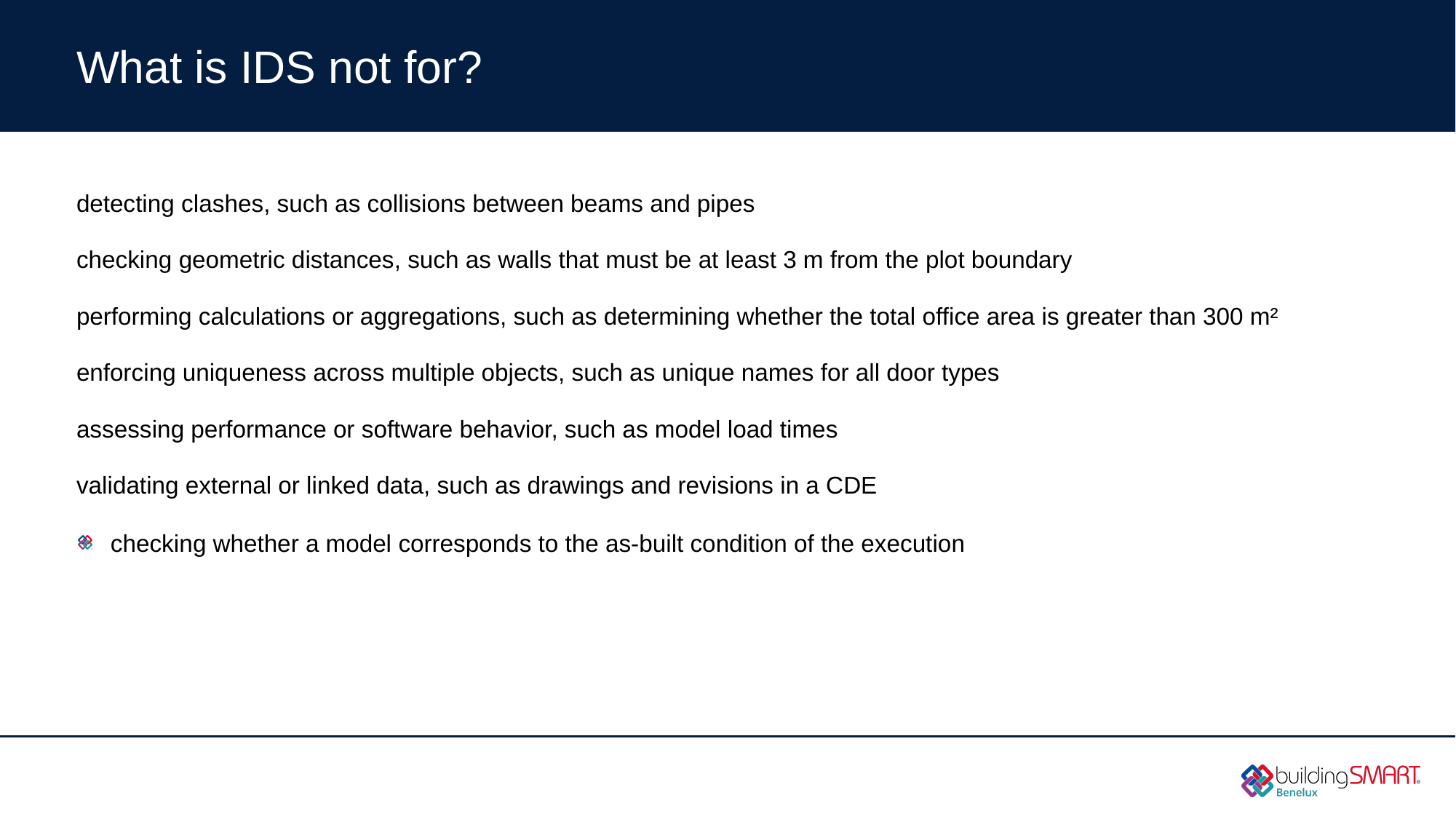

# What is IDS not for?
detecting clashes, such as collisions between beams and pipes
checking geometric distances, such as walls that must be at least 3 m from the plot boundary
performing calculations or aggregations, such as determining whether the total office area is greater than 300 m²
enforcing uniqueness across multiple objects, such as unique names for all door types
assessing performance or software behavior, such as model load times
validating external or linked data, such as drawings and revisions in a CDE
checking whether a model corresponds to the as-built condition of the execution